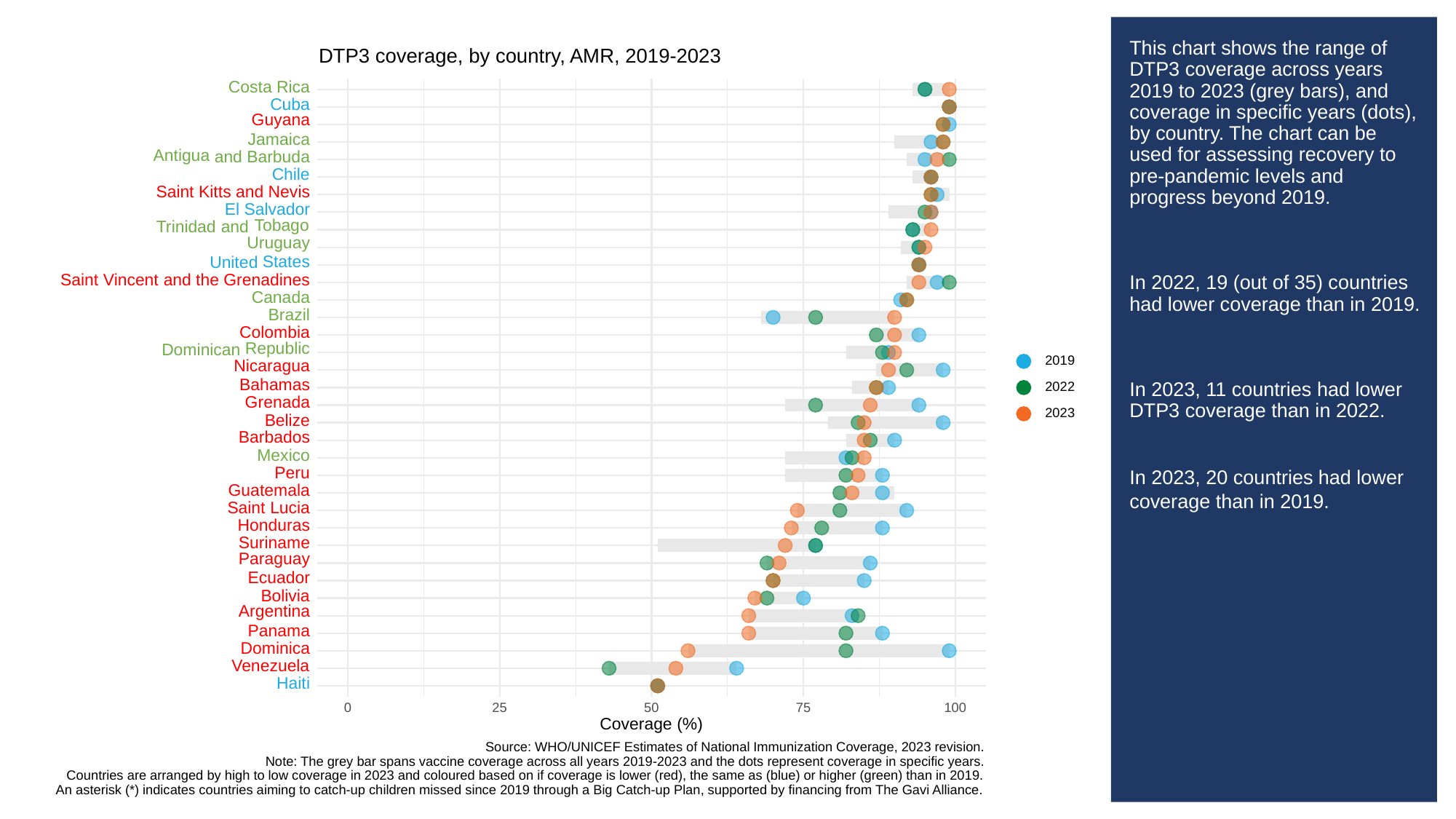

# This chart shows the range of DTP3 coverage across years 2019 to 2023 (grey bars), and coverage in specific years (dots), by country. The chart can be used for assessing recovery to pre-pandemic levels and progress beyond 2019.

In 2022, 19 (out of 35) countries had lower coverage than in 2019.

In 2023, 11 countries had lower DTP3 coverage than in 2022.

In 2023, 20 countries had lower coverage than in 2019.

DTP3 coverage, by country, AMR, 2019-2023

Costa
Rica

Cuba

Guyana

Jamaica

Antigua
and
Barbuda

Chile

Saint
Kitts
and
Nevis

Salvador
El

Tobago
Trinidad
and

Uruguay

States
United

Saint
Grenadines
Vincent
and
the

Canada

Brazil

Colombia

Republic
Dominican

2019
Nicaragua

Bahamas

2022

Grenada

2023
Belize

Barbados

Mexico

Peru

Guatemala

Saint
Lucia

Honduras

Suriname

Paraguay

Ecuador

Bolivia

Argentina

Panama

Dominica

Venezuela

Haiti

0
25
50
100
75
Coverage (%)
Source: WHO/UNICEF Estimates of National Immunization Coverage, 2023 revision.
Note: The grey bar spans vaccine coverage across all years 2019-2023 and the dots represent coverage in specific years.
Countries are arranged by high to low coverage in 2023 and coloured based on if coverage is lower (red), the same as (blue) or higher (green) than in 2019.
An asterisk (*) indicates countries aiming to catch-up children missed since 2019 through a Big Catch-up Plan, supported by financing from The Gavi Alliance.